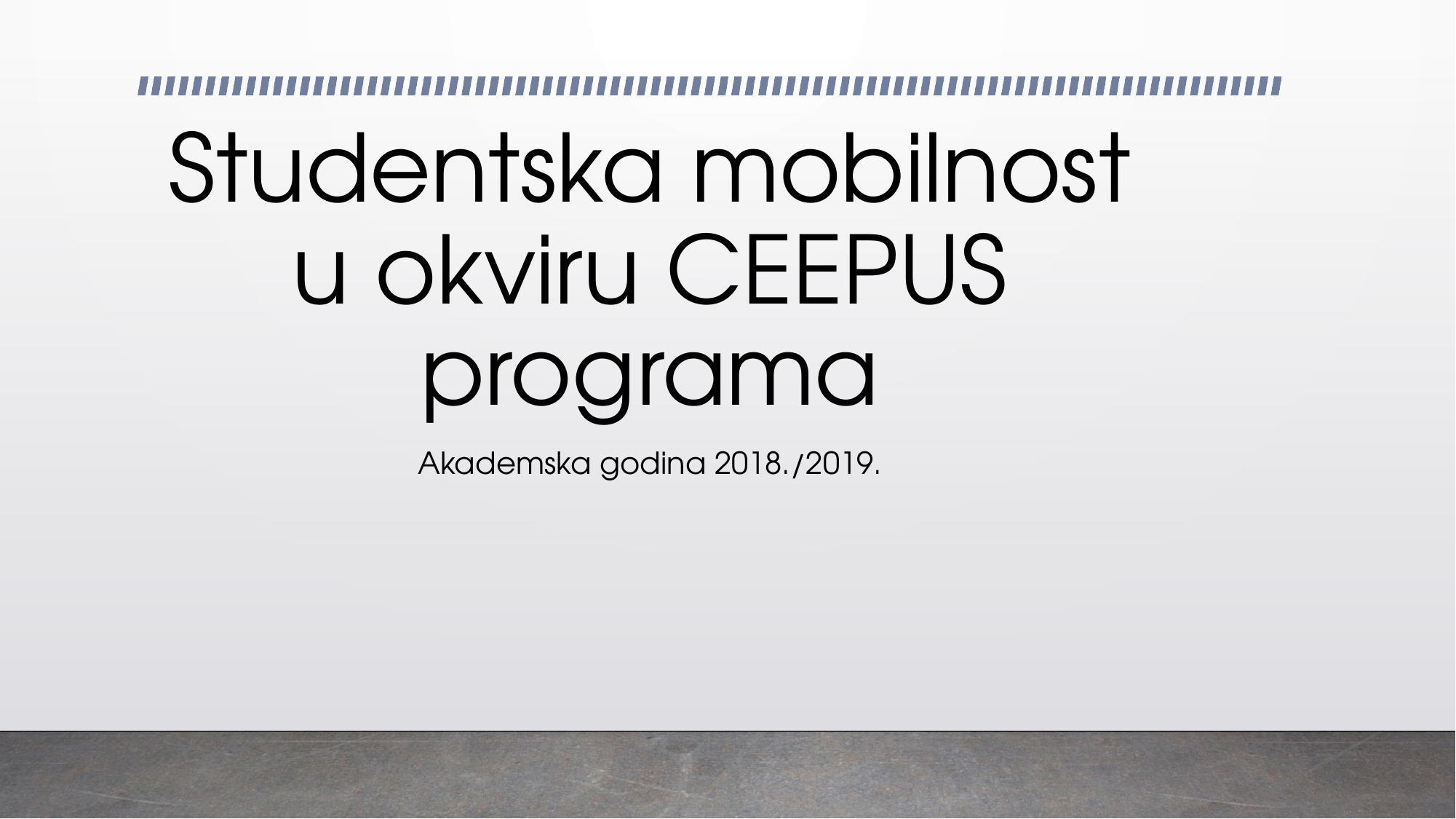

# Studentska mobilnost u okviru CEEPUS programa
Akademska godina 2018./2019.